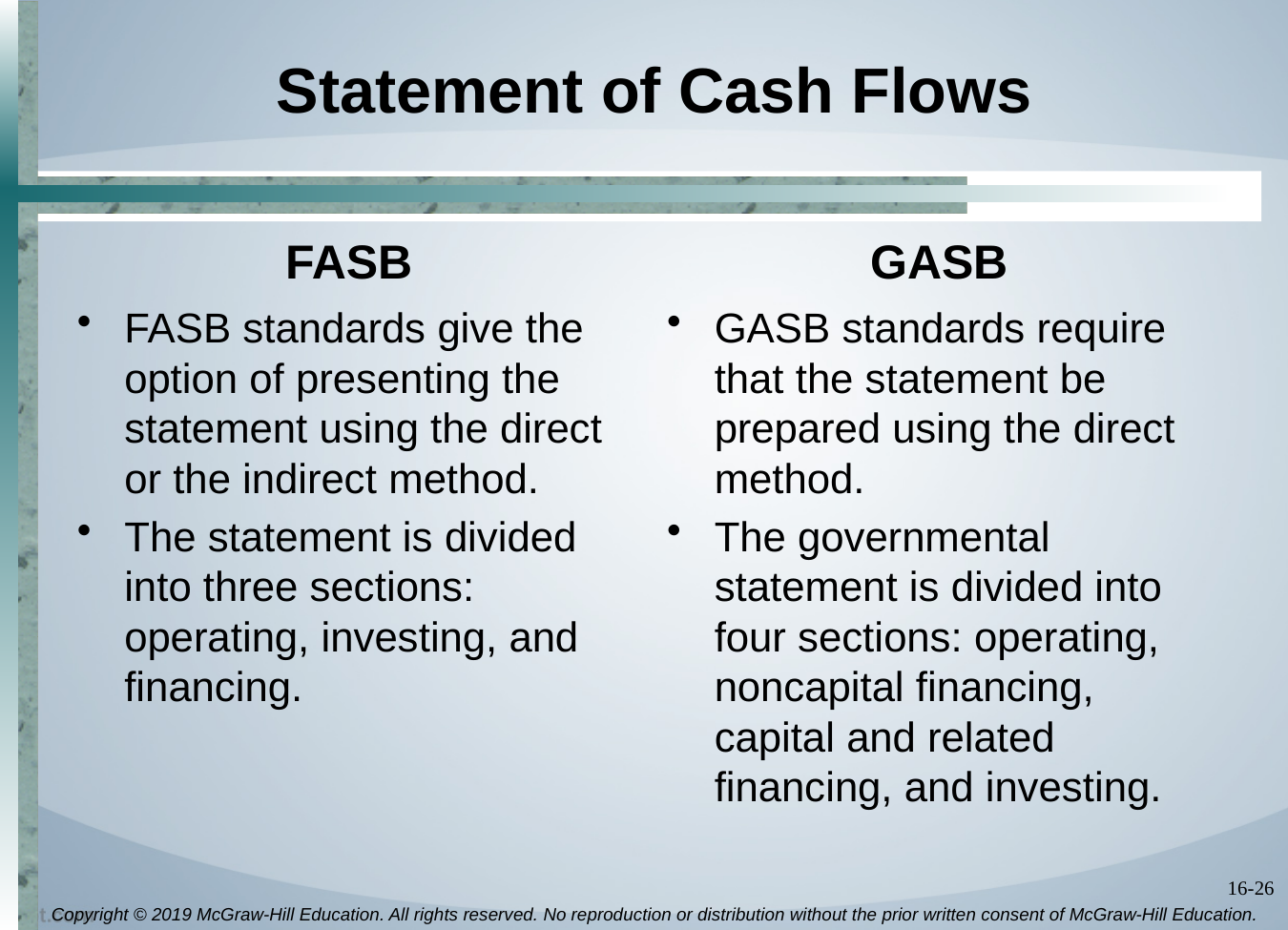

# Statement of Cash Flows
FASB
GASB
FASB standards give the option of presenting the statement using the direct or the indirect method.
The statement is divided into three sections: operating, investing, and financing.
GASB standards require that the statement be prepared using the direct method.
The governmental statement is divided into four sections: operating, noncapital financing, capital and related financing, and investing.